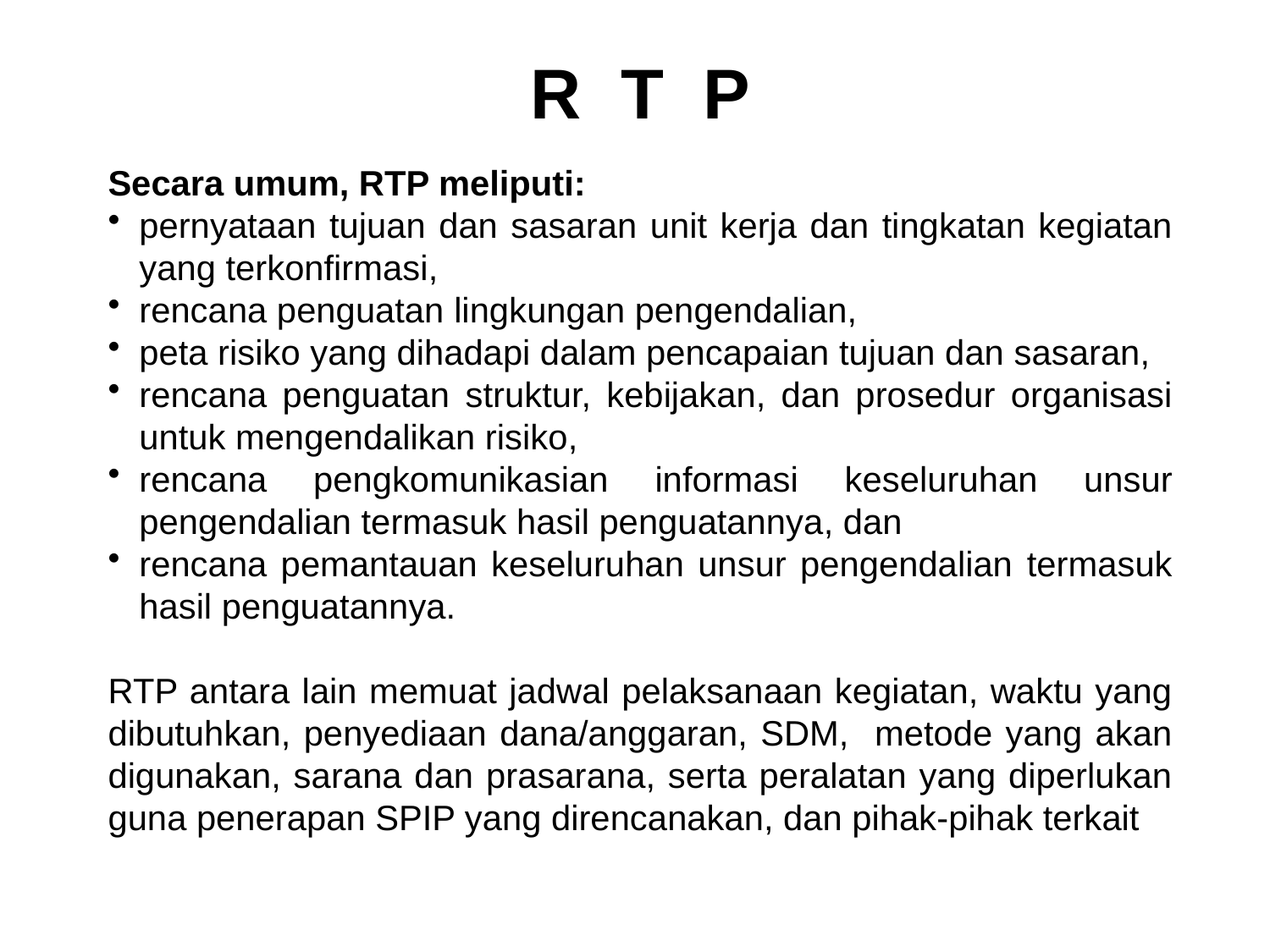

R  T  P
Secara umum, RTP meliputi:
pernyataan tujuan dan sasaran unit kerja dan tingkatan kegiatan yang terkonfirmasi,
rencana penguatan lingkungan pengendalian,
peta risiko yang dihadapi dalam pencapaian tujuan dan sasaran,
rencana penguatan struktur, kebijakan, dan prosedur organisasi untuk mengendalikan risiko,
rencana pengkomunikasian informasi keseluruhan unsur pengendalian termasuk hasil penguatannya, dan
rencana pemantauan keseluruhan unsur pengendalian termasuk hasil penguatannya.

RTP antara lain memuat jadwal pelaksanaan kegiatan, waktu yang dibutuhkan, penyediaan dana/anggaran, SDM,  metode yang akan digunakan, sarana dan prasarana, serta peralatan yang diperlukan guna penerapan SPIP yang direncanakan, dan pihak-pihak terkait